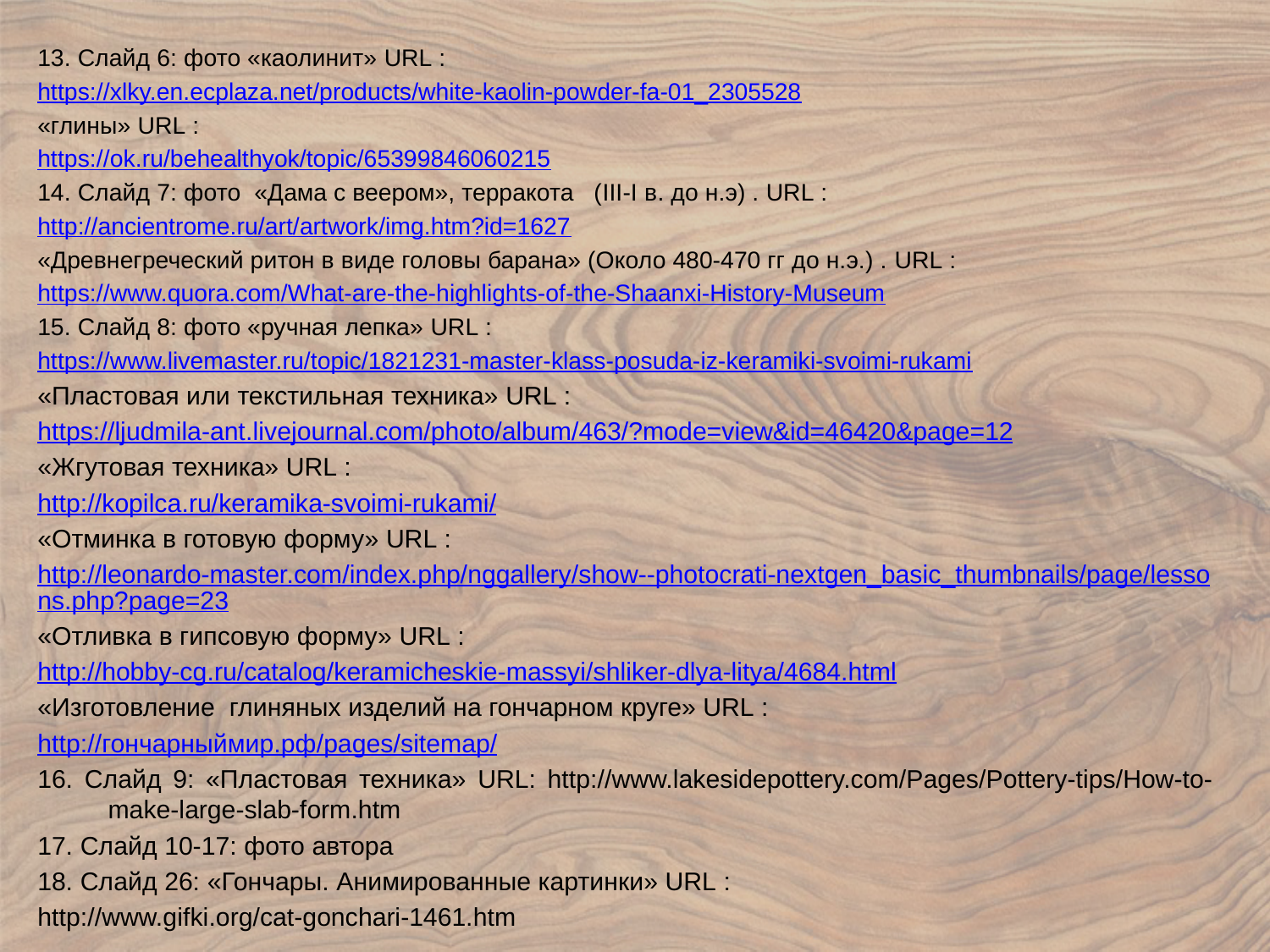

13. Слайд 6: фото «каолинит» URL :
https://xlky.en.ecplaza.net/products/white-kaolin-powder-fa-01_2305528
«глины» URL :
https://ok.ru/behealthyok/topic/65399846060215
14. Слайд 7: фото  «Дама с веером», терракота   (III-I в. до н.э) . URL :
http://ancientrome.ru/art/artwork/img.htm?id=1627
«Древнегреческий ритон в виде головы барана» (Около 480-470 гг до н.э.) . URL :
https://www.quora.com/What-are-the-highlights-of-the-Shaanxi-History-Museum
15. Слайд 8: фото «ручная лепка» URL :
https://www.livemaster.ru/topic/1821231-master-klass-posuda-iz-keramiki-svoimi-rukami
«Пластовая или текстильная техника» URL :
https://ljudmila-ant.livejournal.com/photo/album/463/?mode=view&id=46420&page=12
«Жгутовая техника» URL :
http://kopilca.ru/keramika-svoimi-rukami/
«Отминка в готовую форму» URL :
http://leonardo-master.com/index.php/nggallery/show--photocrati-nextgen_basic_thumbnails/page/lessons.php?page=23
«Отливка в гипсовую форму» URL :
http://hobby-cg.ru/catalog/keramicheskie-massyi/shliker-dlya-litya/4684.html
«Изготовление  глиняных изделий на гончарном круге» URL :
http://гончарныймир.рф/pages/sitemap/
16. Слайд 9: «Пластовая техника» URL: http://www.lakesidepottery.com/Pages/Pottery-tips/How-to-make-large-slab-form.htm
17. Слайд 10-17: фото автора
18. Слайд 26: «Гончары. Анимированные картинки» URL :
http://www.gifki.org/cat-gonchari-1461.htm